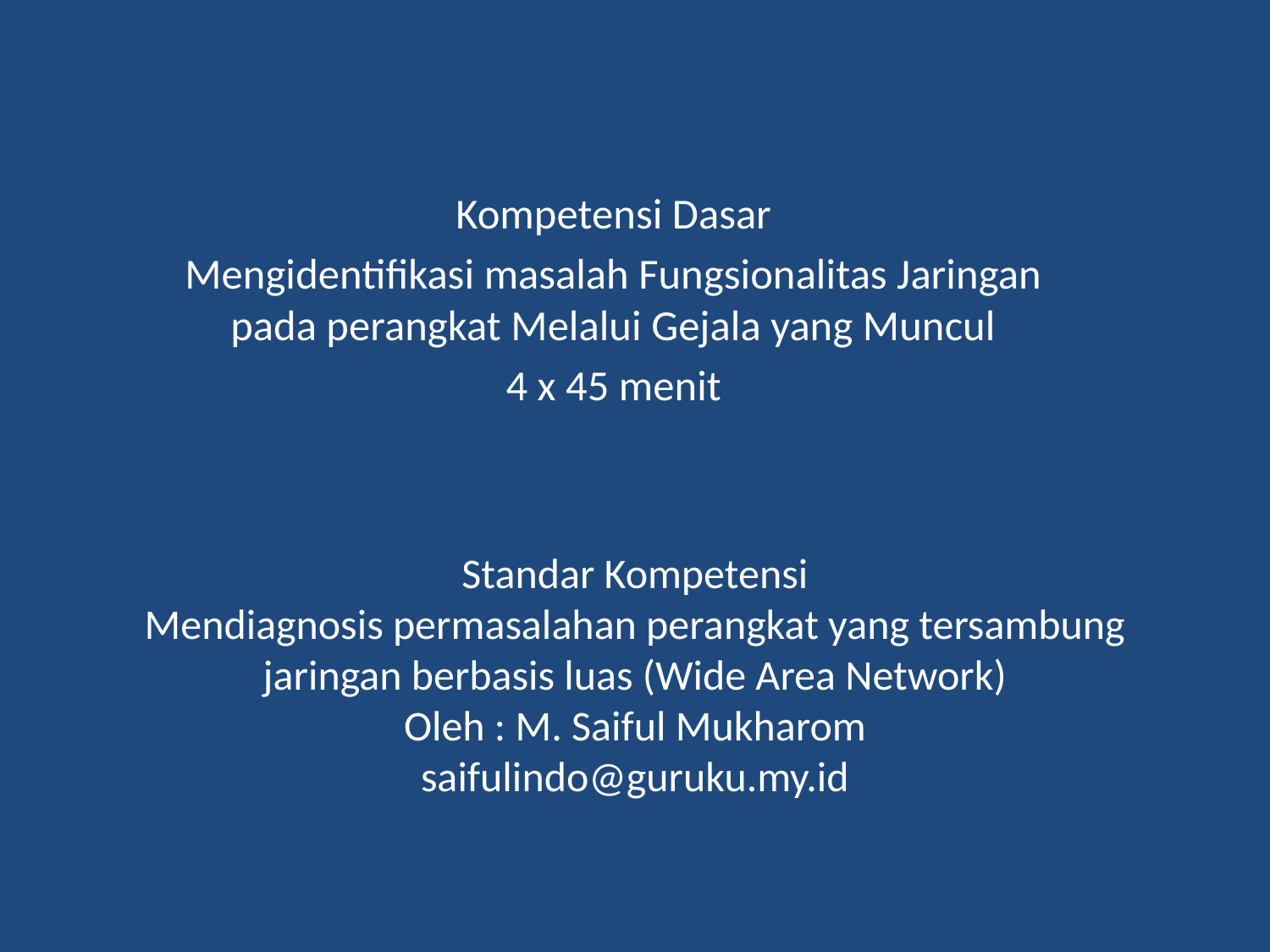

Kompetensi Dasar
Mengidentifikasi masalah Fungsionalitas Jaringan pada perangkat Melalui Gejala yang Muncul
4 x 45 menit
# Standar Kompetensi Mendiagnosis permasalahan perangkat yang tersambung jaringan berbasis luas (Wide Area Network) Oleh : M. Saiful Mukharom saifulindo@guruku.my.id